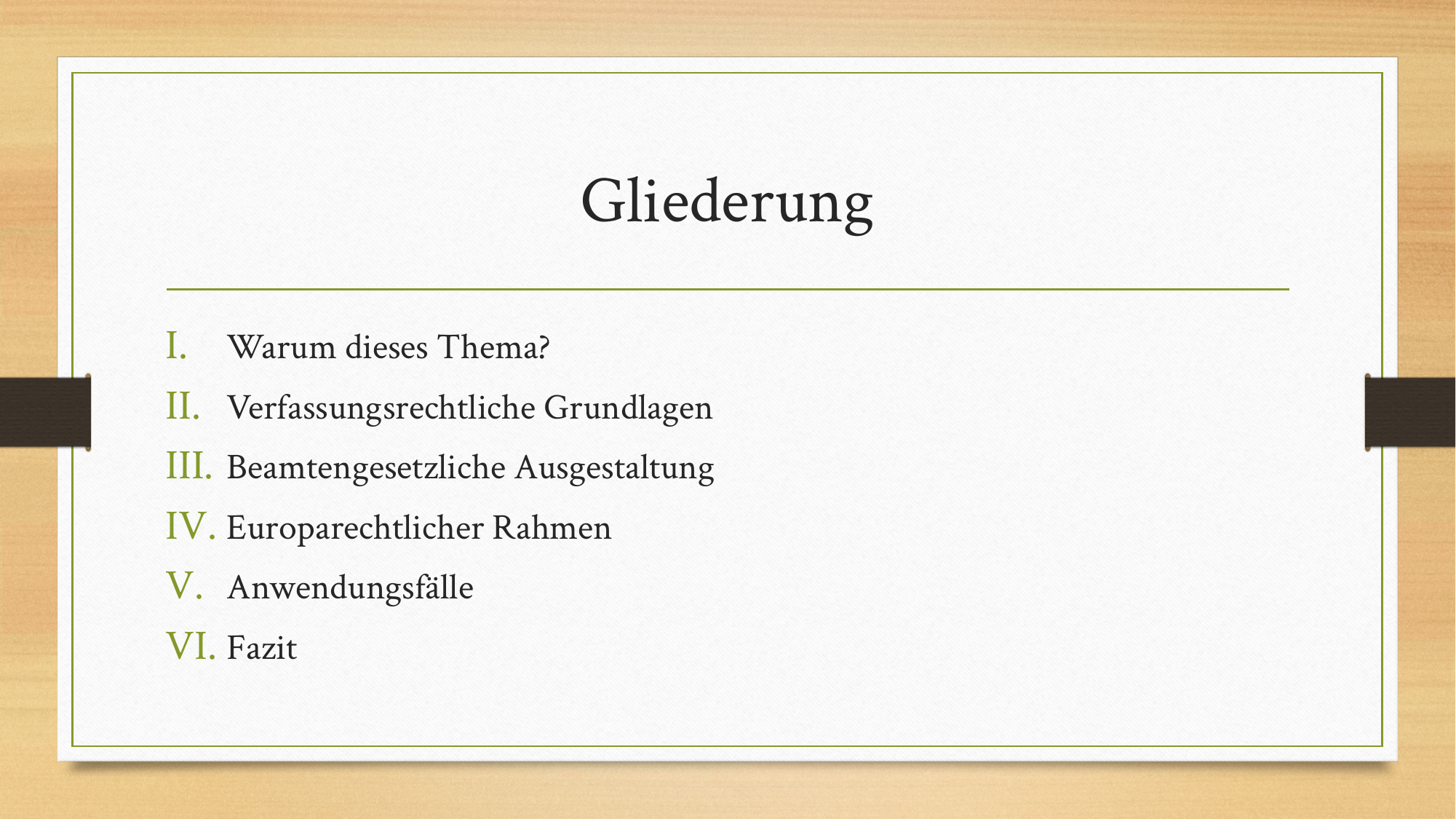

# Gliederung
Warum dieses Thema?
Verfassungsrechtliche Grundlagen
Beamtengesetzliche Ausgestaltung
Europarechtlicher Rahmen
Anwendungsfälle
Fazit